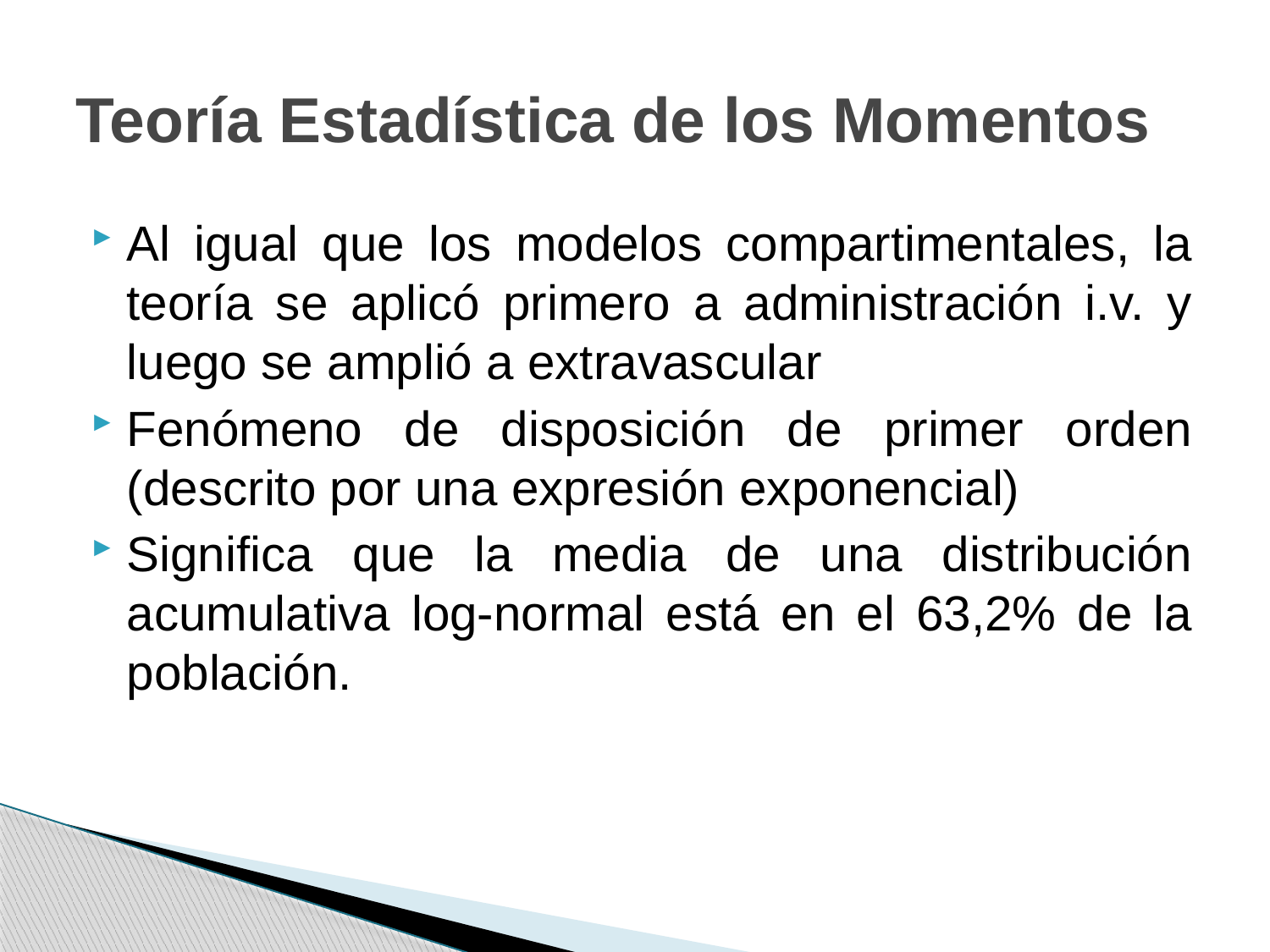

# Teoría Estadística de los Momentos
Al igual que los modelos compartimentales, la teoría se aplicó primero a administración i.v. y luego se amplió a extravascular
Fenómeno de disposición de primer orden (descrito por una expresión exponencial)
Significa que la media de una distribución acumulativa log-normal está en el 63,2% de la población.